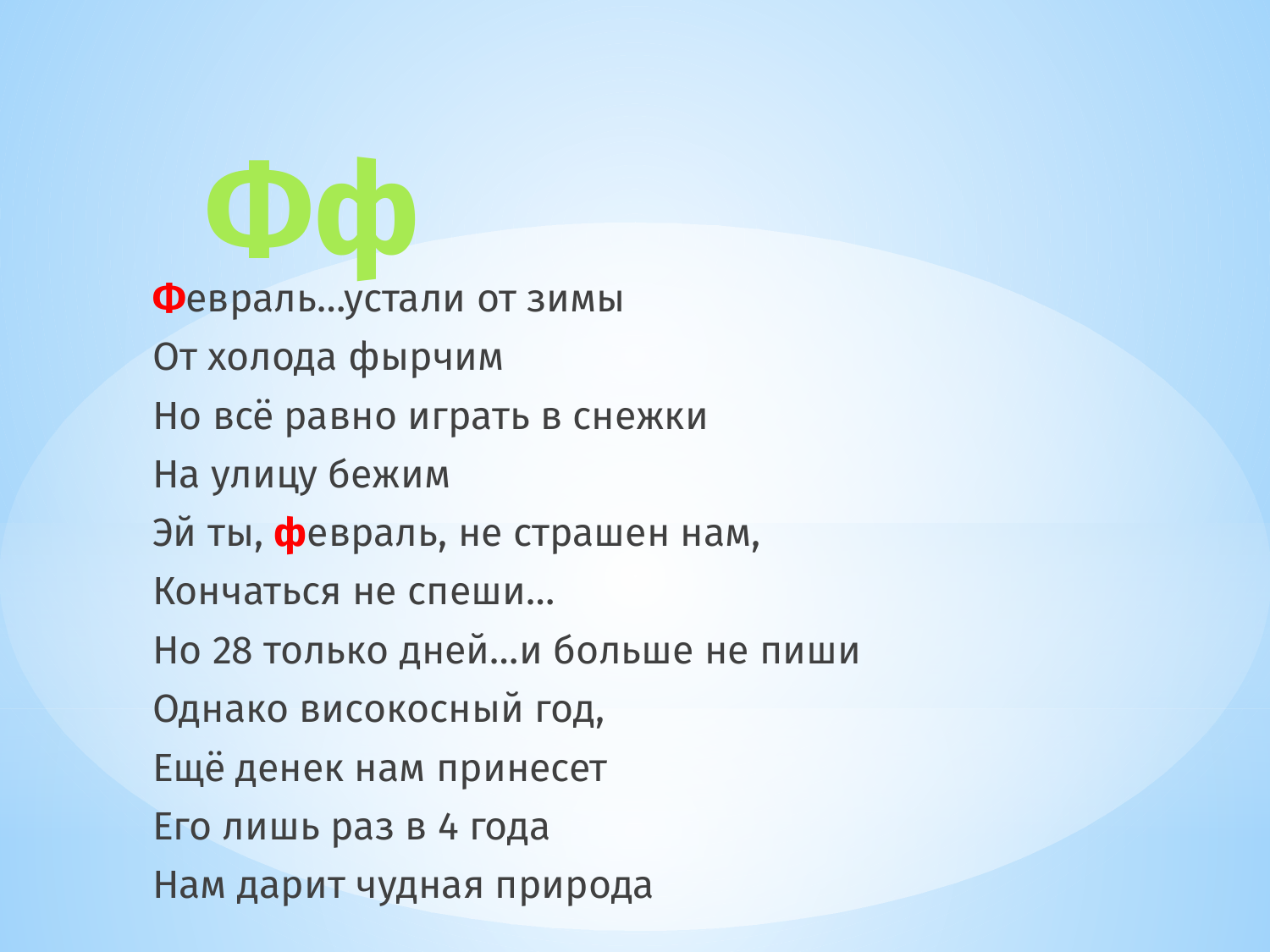

# Фф
Февраль…устали от зимы
От холода фырчим
Но всё равно играть в снежки
На улицу бежим
Эй ты, февраль, не страшен нам,
Кончаться не спеши…
Но 28 только дней…и больше не пиши
Однако високосный год,
Ещё денек нам принесет
Его лишь раз в 4 года
Нам дарит чудная природа